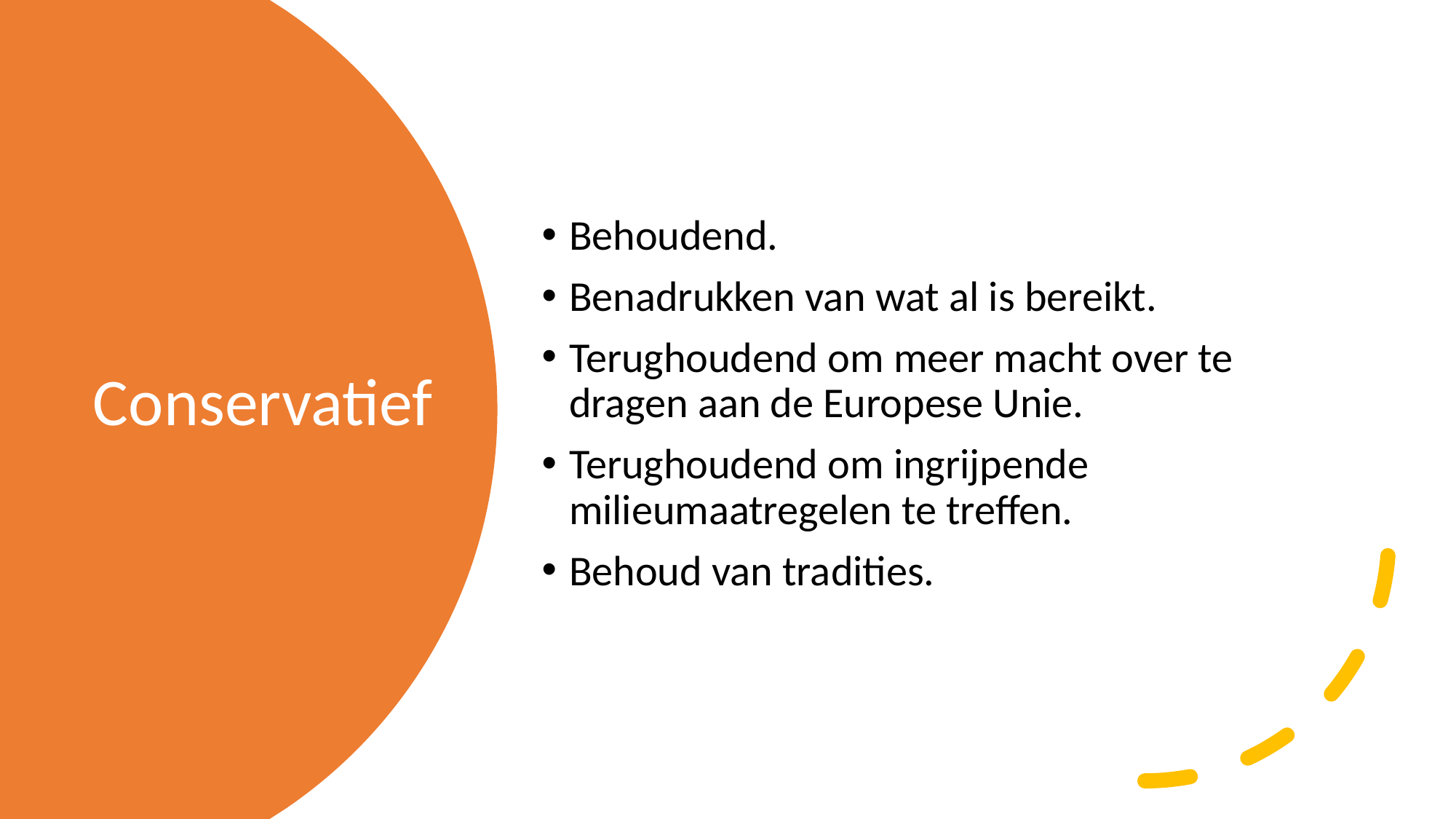

Behoudend.
Benadrukken van wat al is bereikt.
Terughoudend om meer macht over te dragen aan de Europese Unie.
Terughoudend om ingrijpende milieumaatregelen te treffen.
Behoud van tradities.
# Conservatief